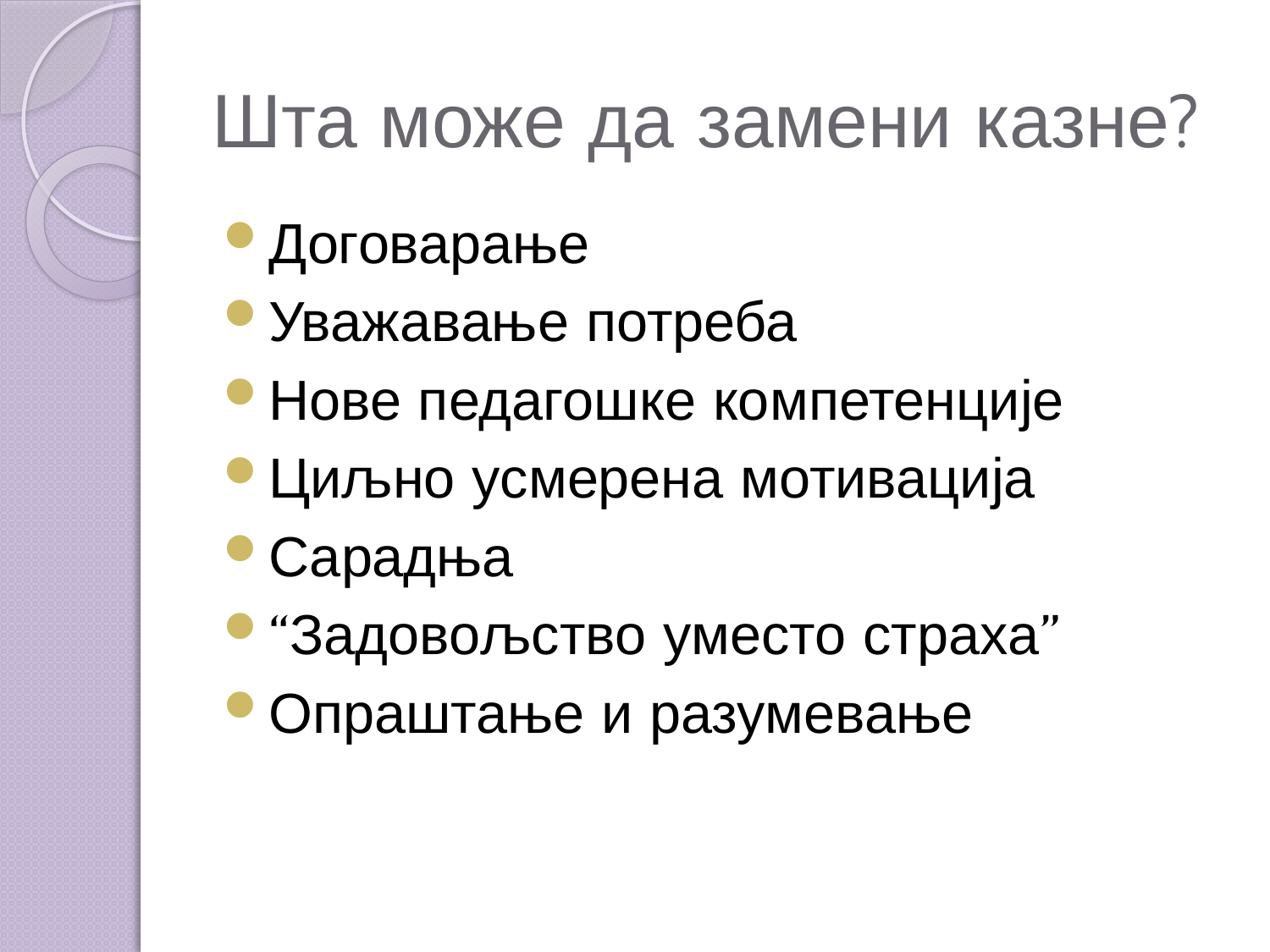

# Шта може да замени казне?
Договарање
Уважавање потреба
Нове педагошке компетенције
Циљно усмерена мотивација
Сарадња
“Задовољство уместо страха”
Опраштање и разумевање